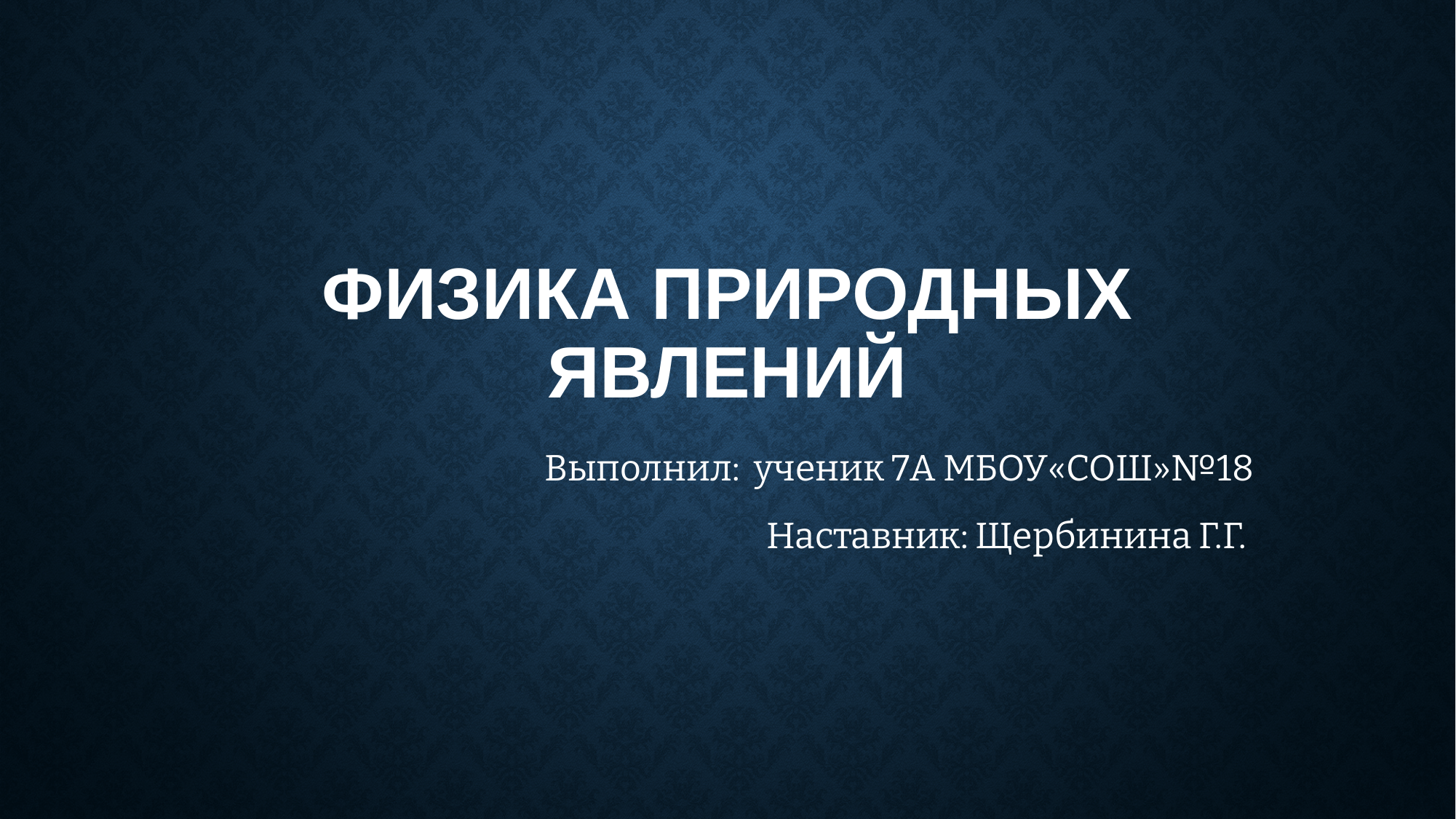

# Физика природных явлений
Выполнил:  ученик 7А МБОУ«СОШ»№18
Наставник: Щербинина Г.Г.